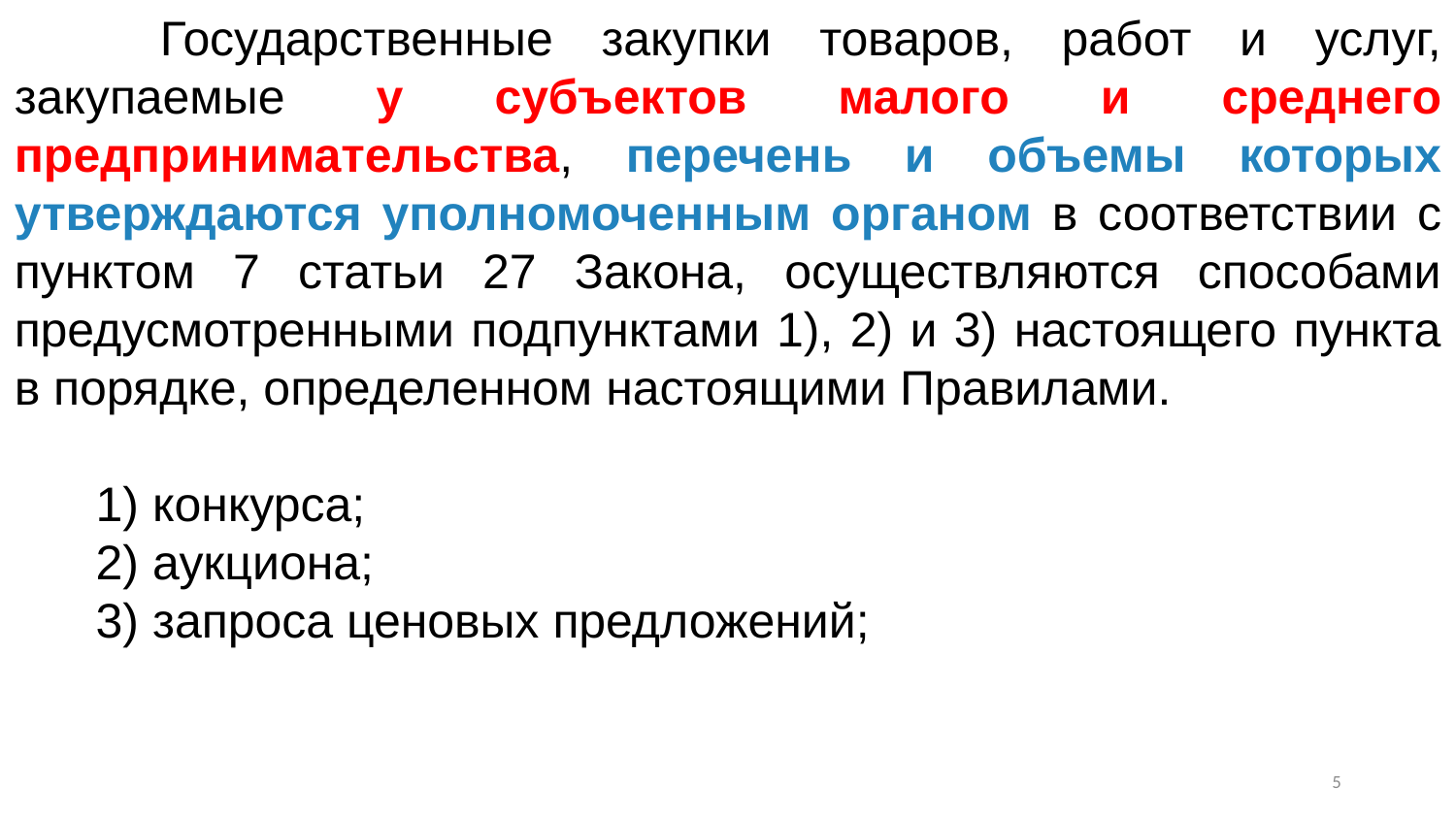

Государственные закупки товаров, работ и услуг, закупаемые у субъектов малого и среднего предпринимательства, перечень и объемы которых утверждаются уполномоченным органом в соответствии с пунктом 7 статьи 27 Закона, осуществляются способами предусмотренными подпунктами 1), 2) и 3) настоящего пункта в порядке, определенном настоящими Правилами.

      1) конкурса;
      2) аукциона;
      3) запроса ценовых предложений;

5